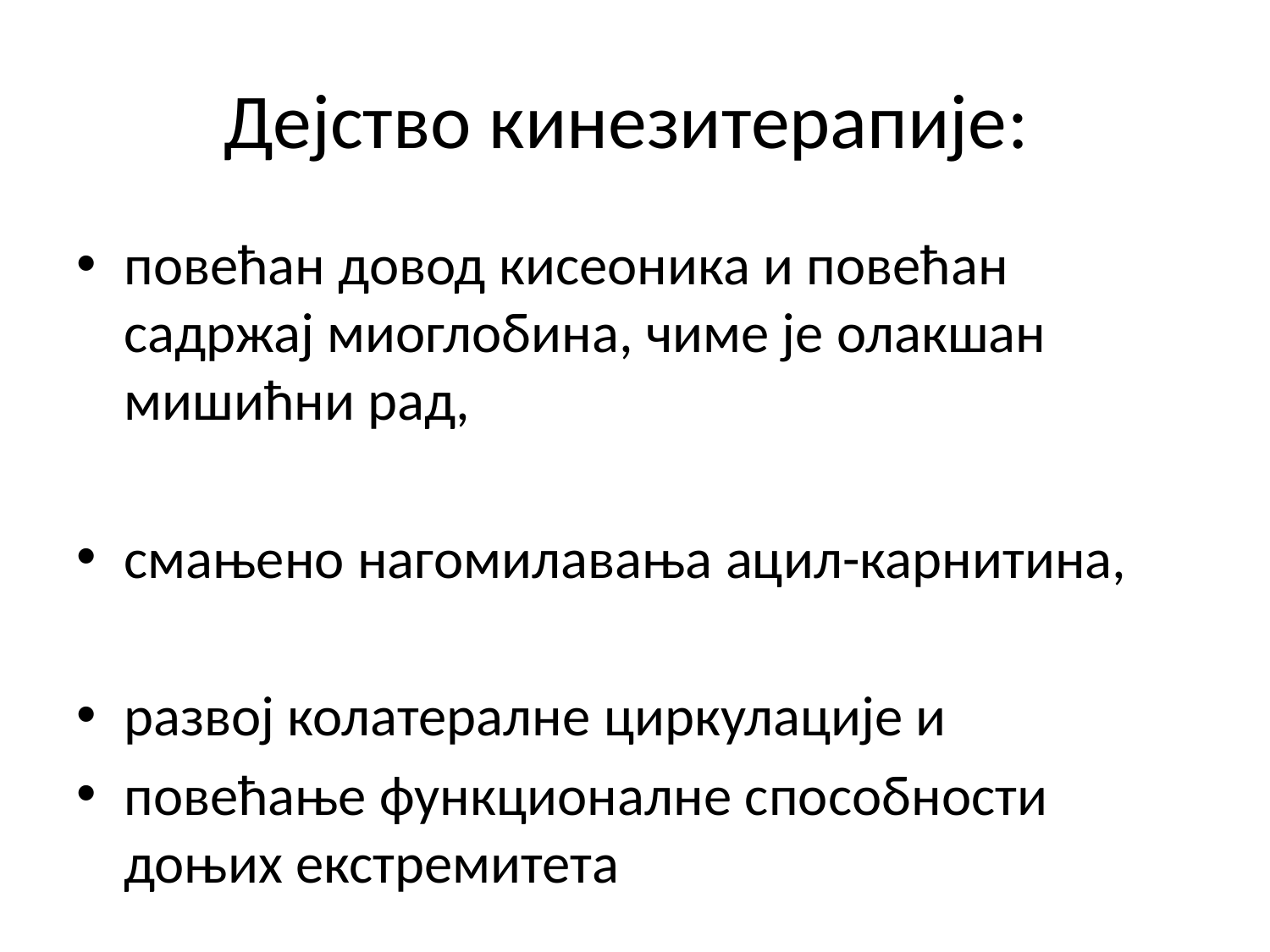

# Дејство кинезитерапије:
повећан довод кисеоника и повећан садржај миоглобина, чиме је олакшан мишићни рад,

смањено нагомилавања ацил-карнитина,

развој колатералне циркулације и
повећање функционалне способности доњих екстремитета